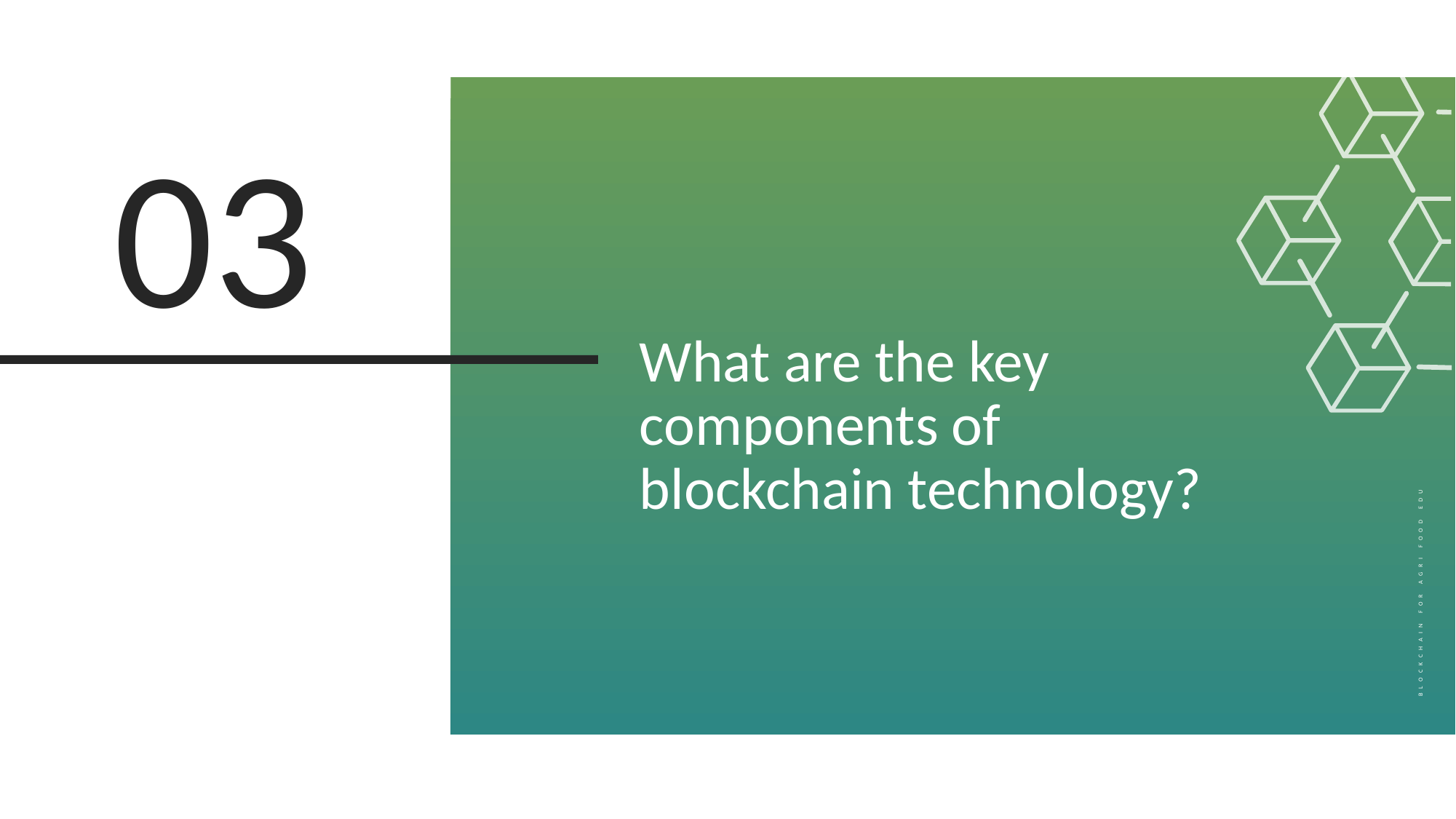

03
What are the key components of blockchain technology?